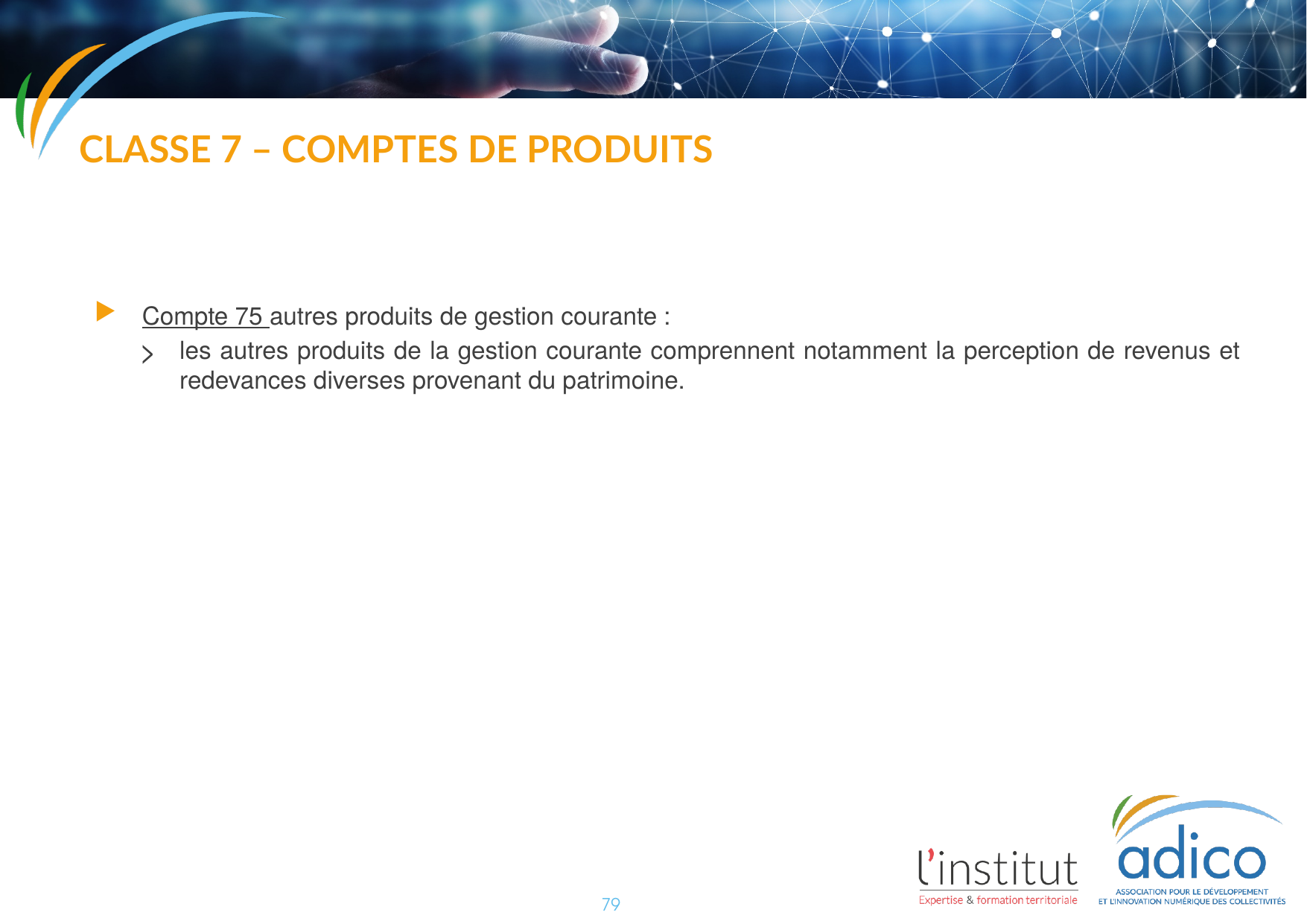

# Classe 7 – comptes de produits
Compte 75 autres produits de gestion courante :
les autres produits de la gestion courante comprennent notamment la perception de revenus et redevances diverses provenant du patrimoine.